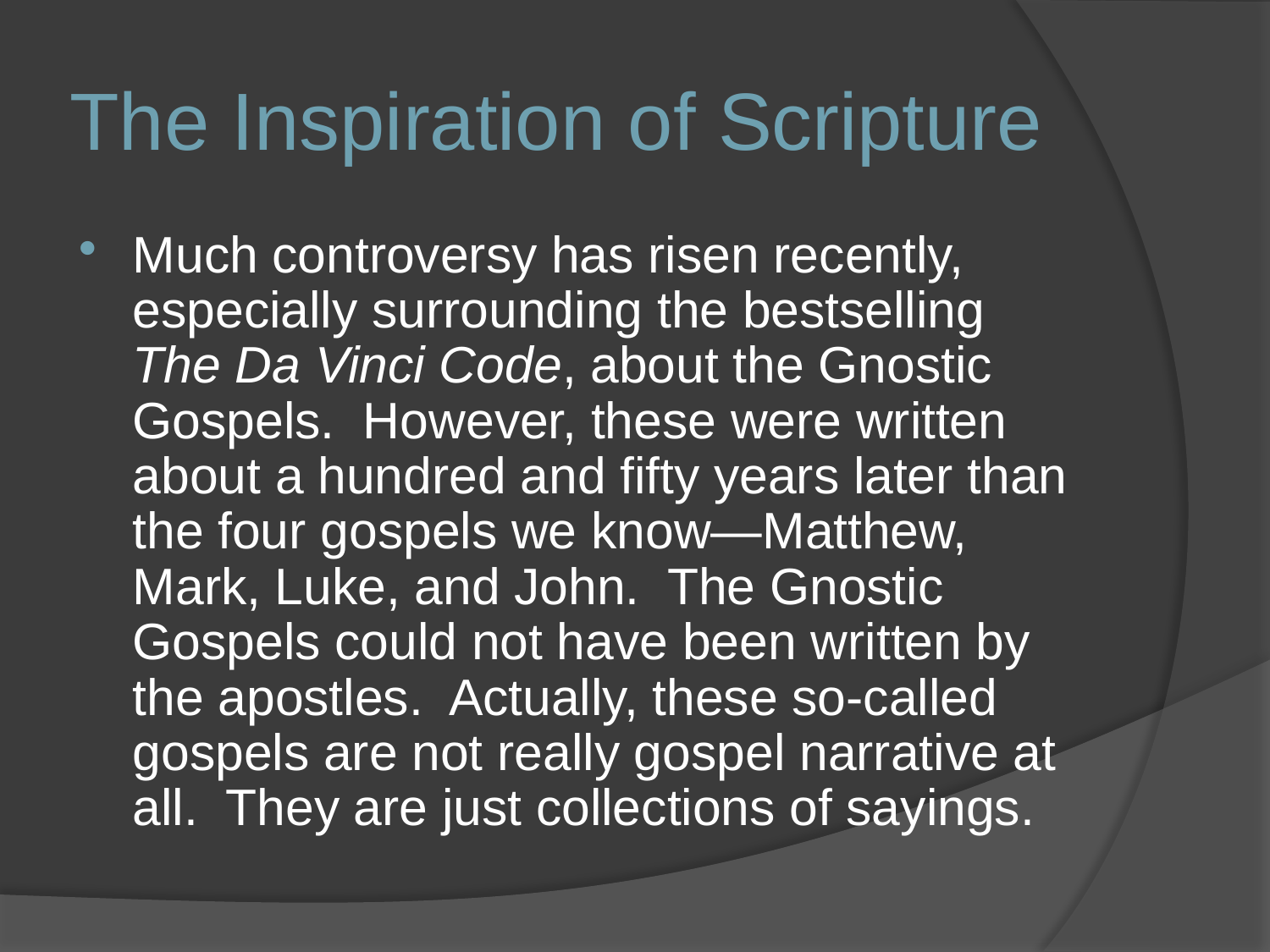

# The Inspiration of Scripture
Much controversy has risen recently, especially surrounding the bestselling The Da Vinci Code, about the Gnostic Gospels.  However, these were written about a hundred and fifty years later than the four gospels we know—Matthew, Mark, Luke, and John.  The Gnostic Gospels could not have been written by the apostles.  Actually, these so-called gospels are not really gospel narrative at all.  They are just collections of sayings.